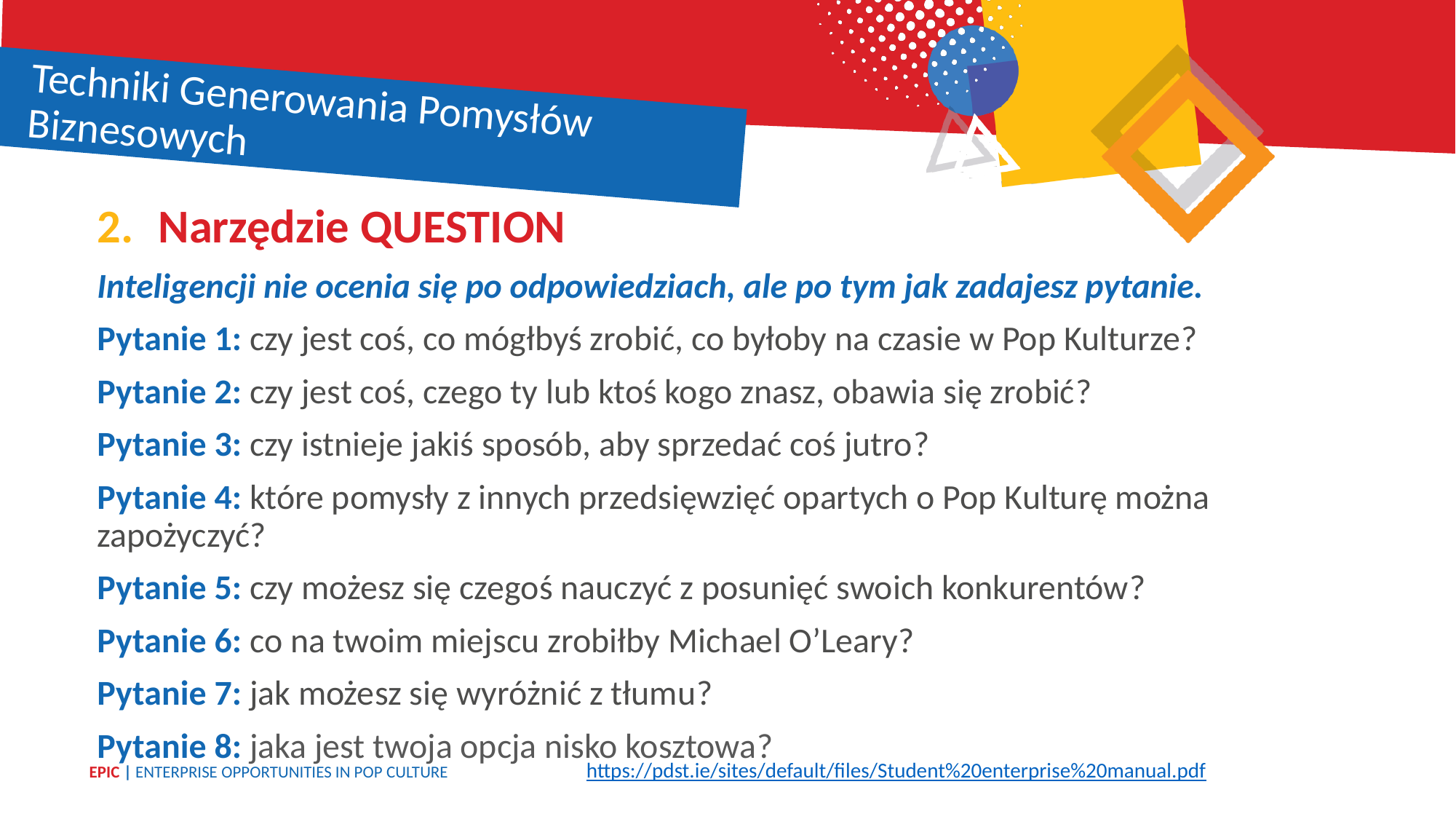

Techniki Generowania Pomysłów Biznesowych
Narzędzie QUESTION
Inteligencji nie ocenia się po odpowiedziach, ale po tym jak zadajesz pytanie.
Pytanie 1: czy jest coś, co mógłbyś zrobić, co byłoby na czasie w Pop Kulturze?
Pytanie 2: czy jest coś, czego ty lub ktoś kogo znasz, obawia się zrobić?
Pytanie 3: czy istnieje jakiś sposób, aby sprzedać coś jutro?
Pytanie 4: które pomysły z innych przedsięwzięć opartych o Pop Kulturę można zapożyczyć?
Pytanie 5: czy możesz się czegoś nauczyć z posunięć swoich konkurentów?
Pytanie 6: co na twoim miejscu zrobiłby Michael O’Leary?
Pytanie 7: jak możesz się wyróżnić z tłumu?
Pytanie 8: jaka jest twoja opcja nisko kosztowa?
https://pdst.ie/sites/default/files/Student%20enterprise%20manual.pdf